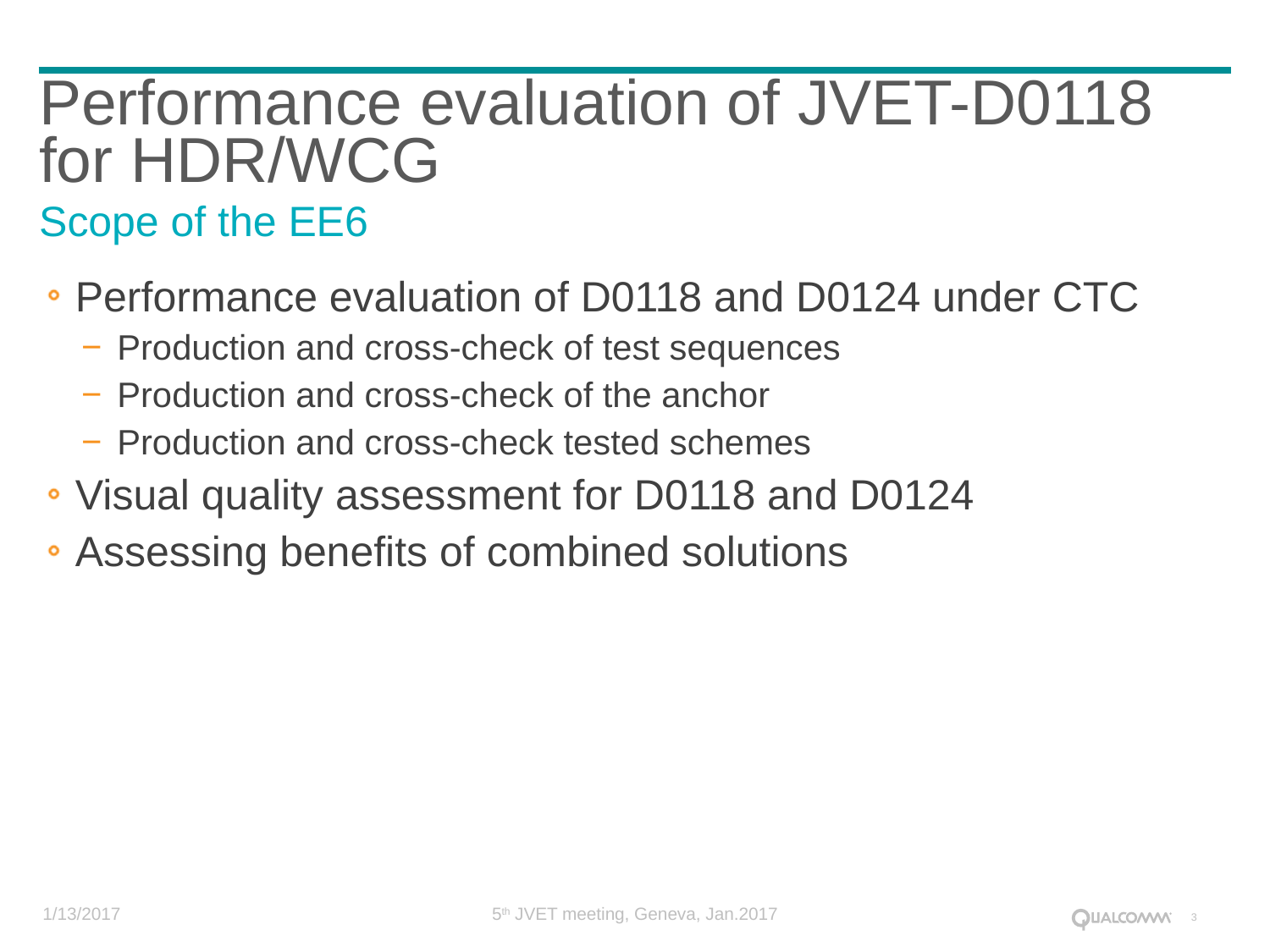

# Performance evaluation of JVET-D0118 for HDR/WCG
Scope of the EE6
Performance evaluation of D0118 and D0124 under CTC
Production and cross-check of test sequences
Production and cross-check of the anchor
Production and cross-check tested schemes
Visual quality assessment for D0118 and D0124
Assessing benefits of combined solutions